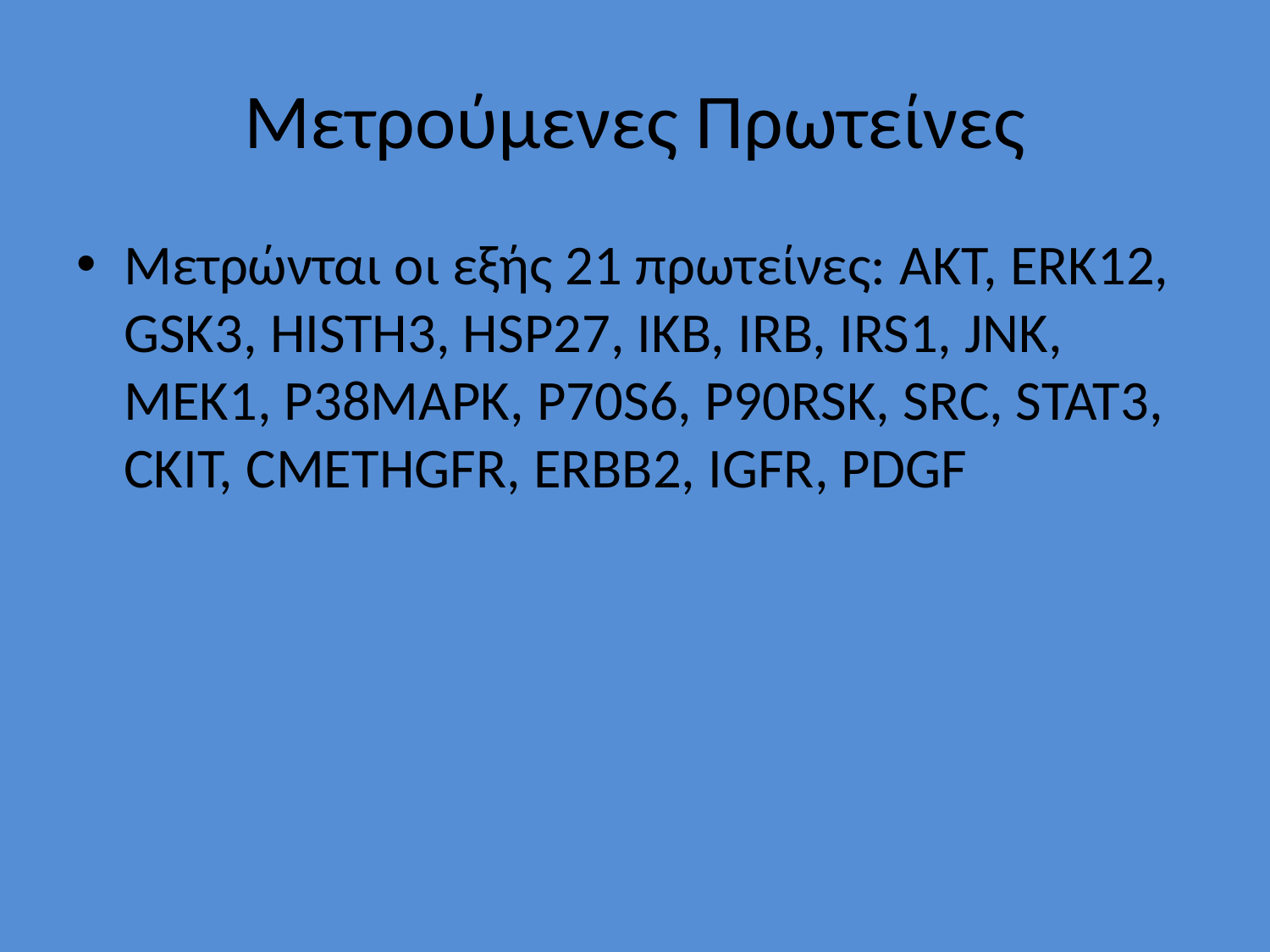

# Μετρούμενες Πρωτείνες
Μετρώνται οι εξής 21 πρωτείνες: AKT, ERK12, GSK3, HISTH3, HSP27, IKB, IRB, IRS1, JNK, MEK1, P38MAPK, P70S6, P90RSK, SRC, STAT3, CKIT, CMETHGFR, ERBB2, IGFR, PDGF